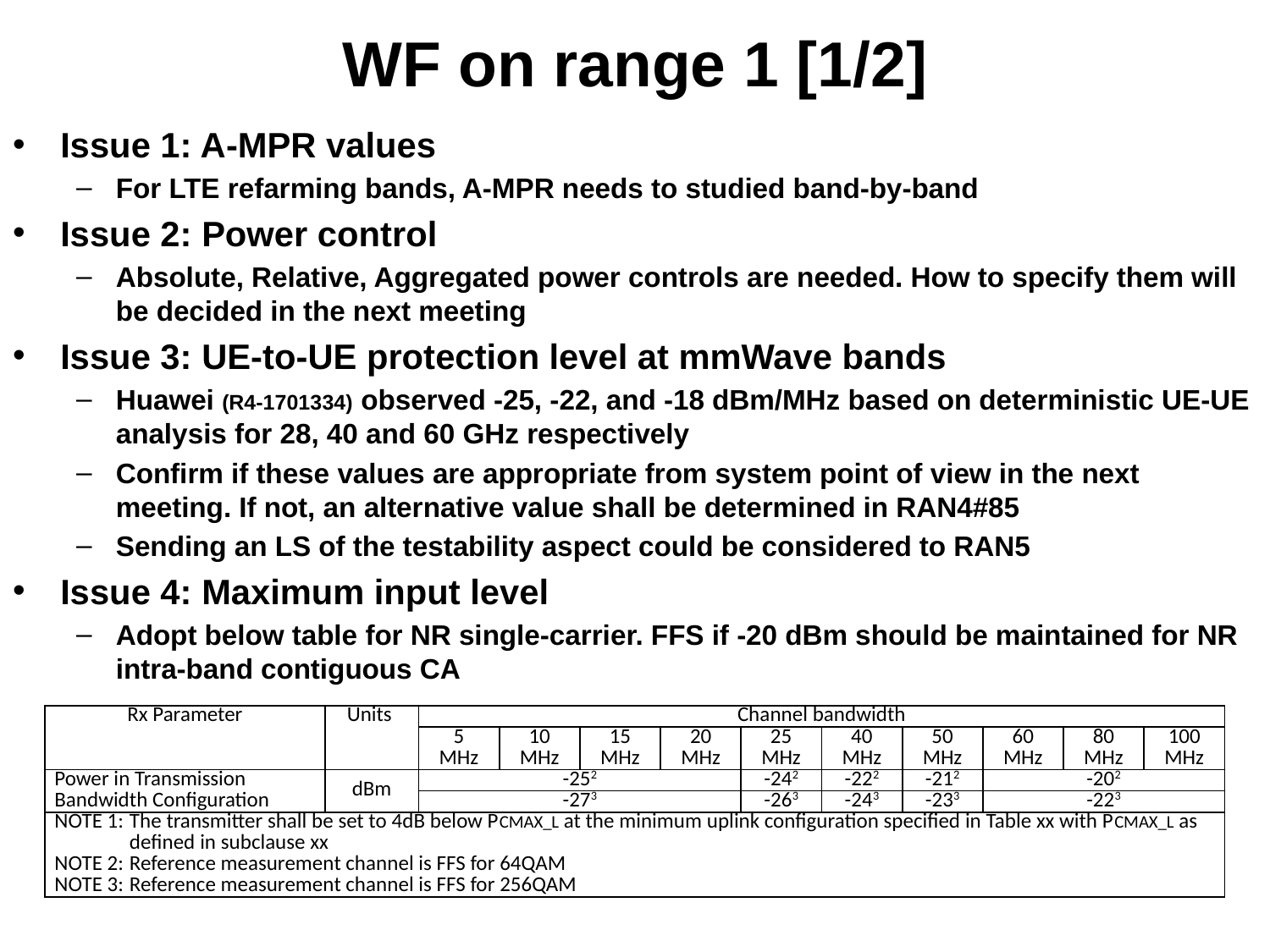

# WF on range 1 [1/2]
Issue 1: A-MPR values
For LTE refarming bands, A-MPR needs to studied band-by-band
Issue 2: Power control
Absolute, Relative, Aggregated power controls are needed. How to specify them will be decided in the next meeting
Issue 3: UE-to-UE protection level at mmWave bands
Huawei (R4-1701334) observed -25, -22, and -18 dBm/MHz based on deterministic UE-UE analysis for 28, 40 and 60 GHz respectively
Confirm if these values are appropriate from system point of view in the next meeting. If not, an alternative value shall be determined in RAN4#85
Sending an LS of the testability aspect could be considered to RAN5
Issue 4: Maximum input level
Adopt below table for NR single-carrier. FFS if -20 dBm should be maintained for NR intra-band contiguous CA
| Rx Parameter | Units | Channel bandwidth |  |  |  |  |  |  |  |  |  |
| --- | --- | --- | --- | --- | --- | --- | --- | --- | --- | --- | --- |
|  |  | 5 MHz | 10 MHz | 15 MHz | 20 MHz | 25 MHz | 40 MHz | 50 MHz | 60 MHz | 80 MHz | 100 MHz |
| Power in Transmission Bandwidth Configuration | dBm | -252 |  |  |  | -242 | -222 | -212 | -202 |  |  |
|  |  | -273 |  |  |  | -263 | -243 | -233 | -223 |  |  |
| NOTE 1: The transmitter shall be set to 4dB below PCMAX\_L at the minimum uplink configuration specified in Table xx with PCMAX\_L as defined in subclause xx NOTE 2: Reference measurement channel is FFS for 64QAM NOTE 3: Reference measurement channel is FFS for 256QAM |  |  |  |  |  |  |  |  |  |  |  |